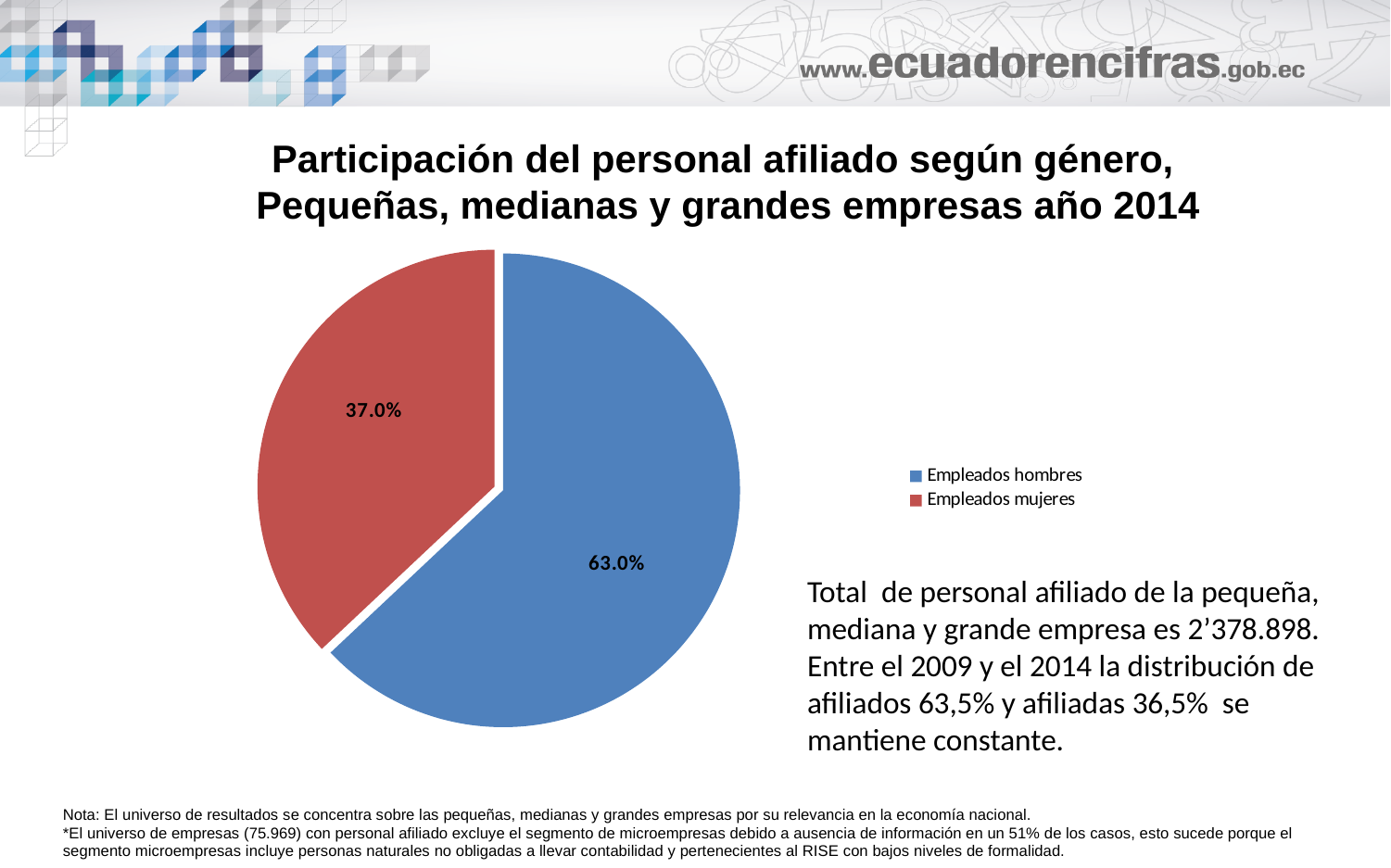

# Participación del personal afiliado según género, Pequeñas, medianas y grandes empresas año 2014

### Chart

| Category |  |
|---|---|
| Empleados hombres | 0.6298441547304695 |
| Empleados mujeres | 0.3701558452695309 |
Total  de personal afiliado de la pequeña, mediana y grande empresa es 2’378.898. Entre el 2009 y el 2014 la distribución de afiliados 63,5% y afiliadas 36,5%  se mantiene constante.
Nota: El universo de resultados se concentra sobre las pequeñas, medianas y grandes empresas por su relevancia en la economía nacional.
*El universo de empresas (75.969) con personal afiliado excluye el segmento de microempresas debido a ausencia de información en un 51% de los casos, esto sucede porque el segmento microempresas incluye personas naturales no obligadas a llevar contabilidad y pertenecientes al RISE con bajos niveles de formalidad.